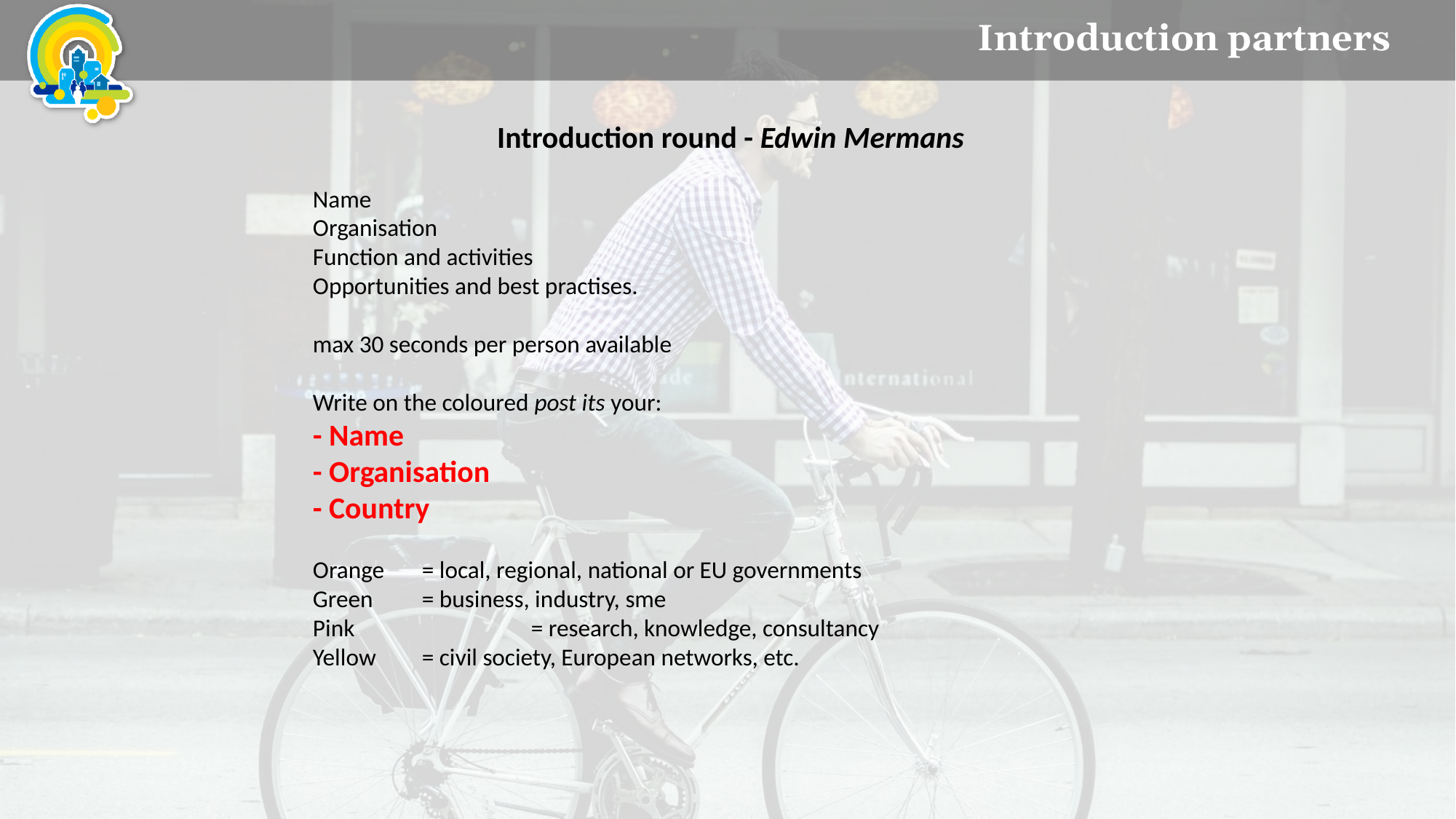

# Introduction partners
Introduction round - Edwin Mermans

Name
Organisation
Function and activities
Opportunities and best practises.

max 30 seconds per person available

Write on the coloured post its your:
- Name
- Organisation
- Country

Orange 	= local, regional, national or EU governments
Green    	= business, industry, sme
Pink	    	= research, knowledge, consultancy
Yellow	= civil society, European networks, etc.